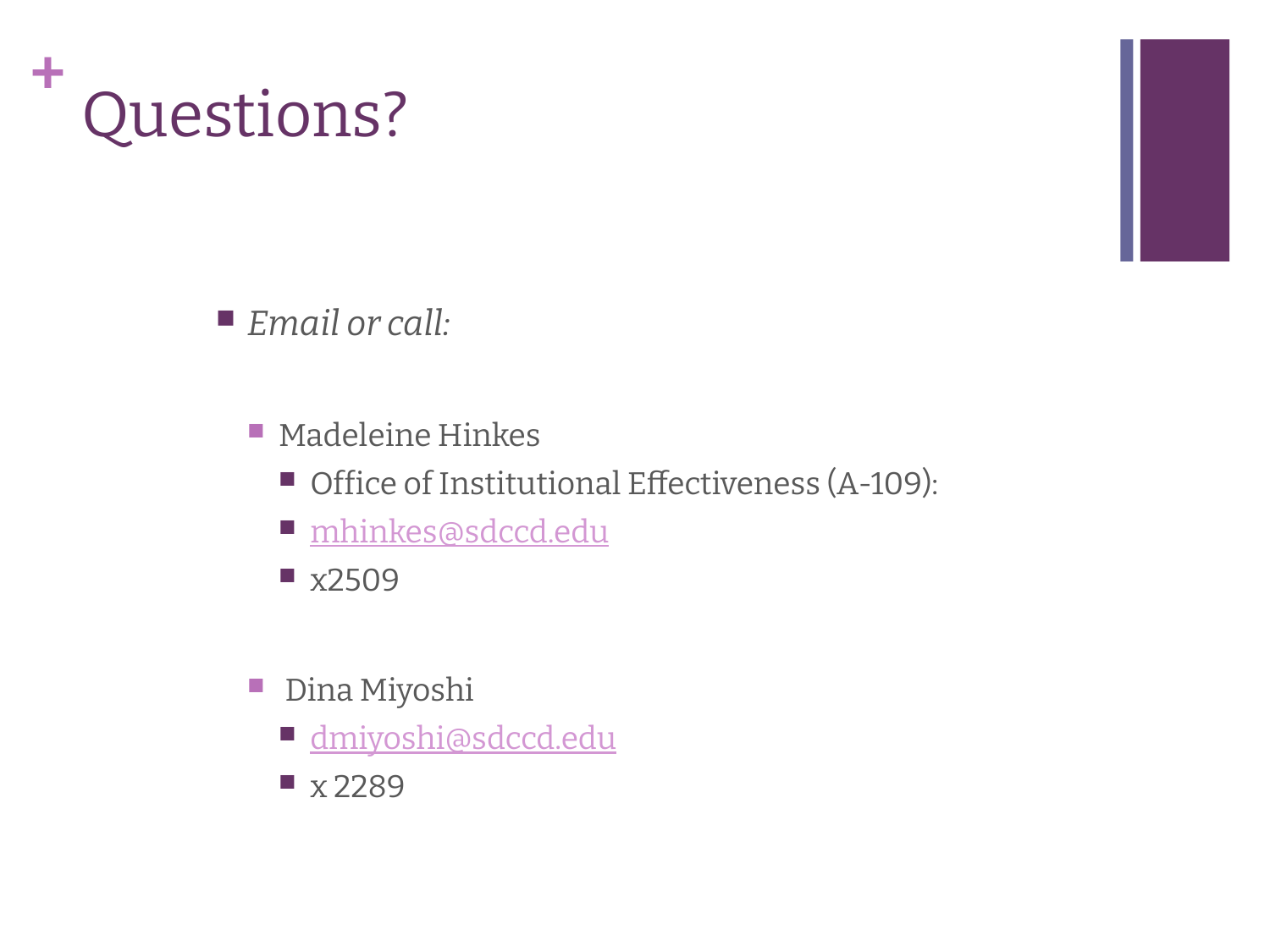

# Questions?
Email or call:

Madeleine Hinkes
Office of Institutional Effectiveness (A-109):
mhinkes@sdccd.edu
x2509

 Dina Miyoshi
dmiyoshi@sdccd.edu
x 2289